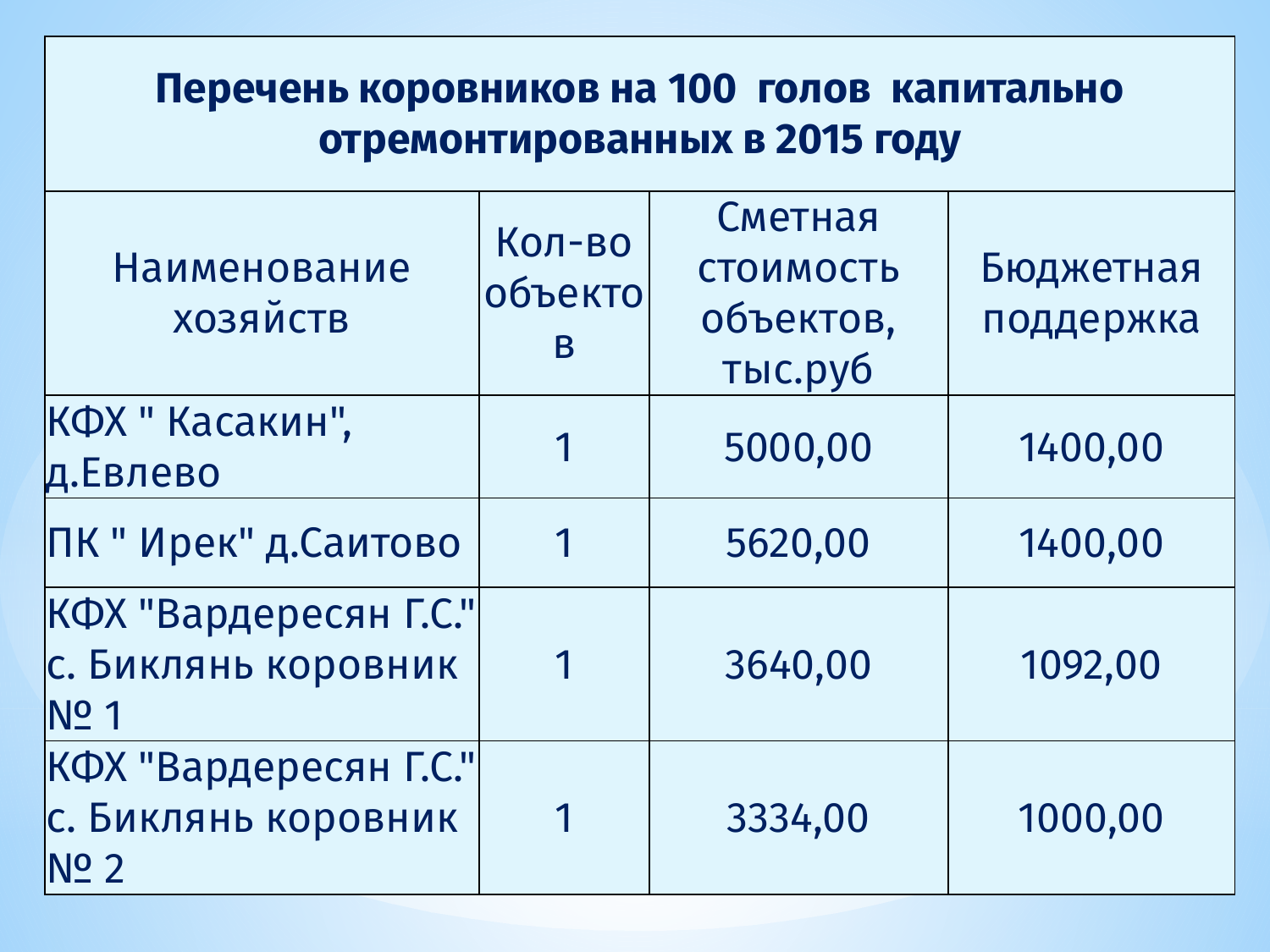

| Перечень коровников на 100 голов капитально отремонтированных в 2015 году |  |  |  |
| --- | --- | --- | --- |
| Наименование хозяйств | Кол-во объектов | Сметная стоимость объектов, тыс.руб | Бюджетная поддержка |
| КФХ " Касакин", д.Евлево | 1 | 5000,00 | 1400,00 |
| ПК " Ирек" д.Саитово | 1 | 5620,00 | 1400,00 |
| КФХ "Вардересян Г.С." с. Биклянь коровник № 1 | 1 | 3640,00 | 1092,00 |
| КФХ "Вардересян Г.С." с. Биклянь коровник № 2 | 1 | 3334,00 | 1000,00 |